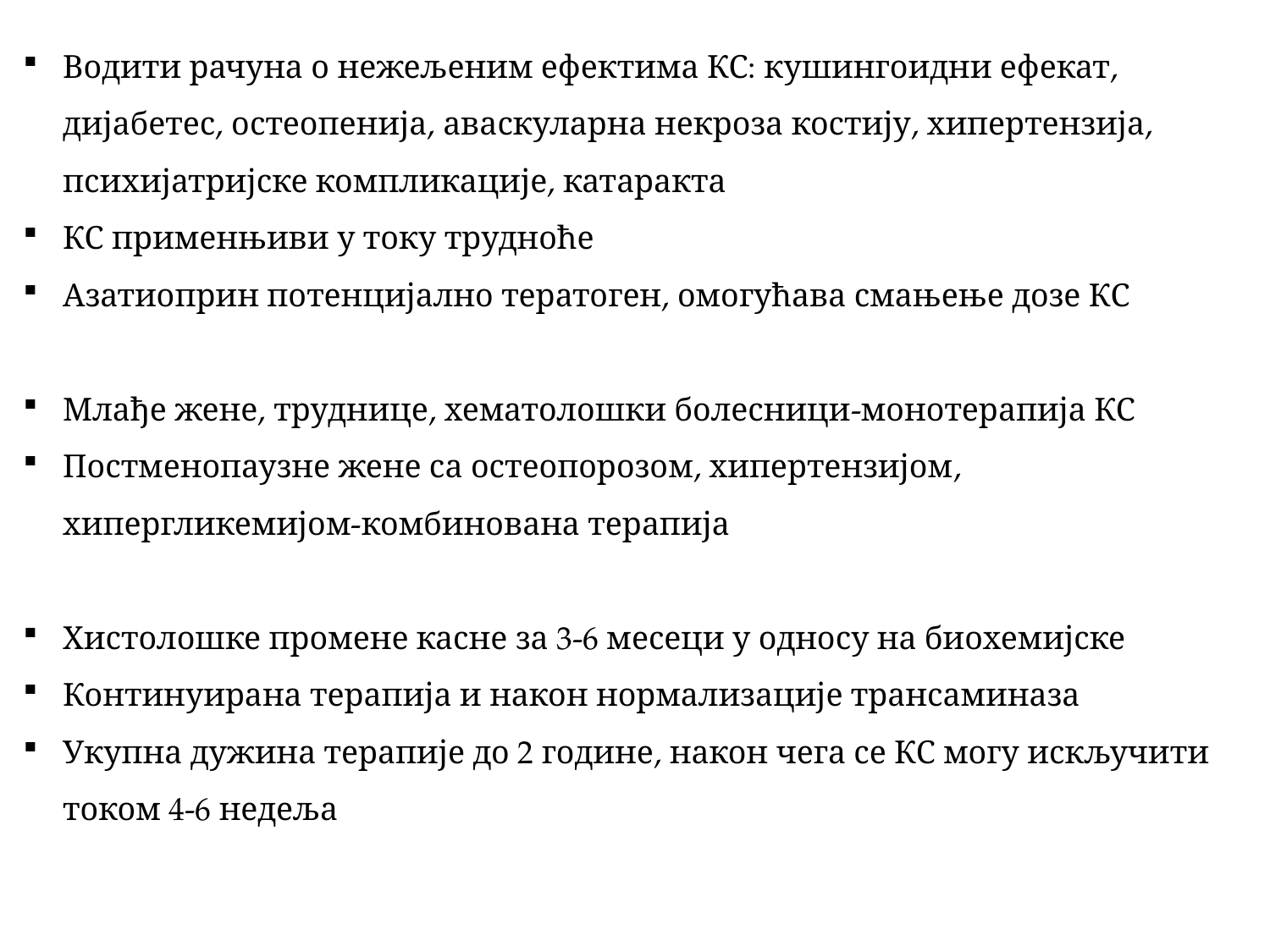

Водити рачуна о нежељеним ефектима КС: кушингоидни ефекат, дијабетес, остеопенија, аваскуларна некроза костију, хипертензија, психијатријске компликације, катаракта
КС применњиви у току трудноће
Азатиоприн потенцијално тератоген, омогућава смањење дозе КС

Млађе жене, труднице, хематолошки болесници-монотерапија КС
Постменопаузне жене са остеопорозом, хипертензијом, хипергликемијом-комбинована терапија

Хистолошке промене касне за 3-6 месеци у односу на биохемијске
Континуирана терапија и након нормализације трансаминаза
Укупна дужина терапије до 2 године, након чега се КС могу искључити током 4-6 недеља